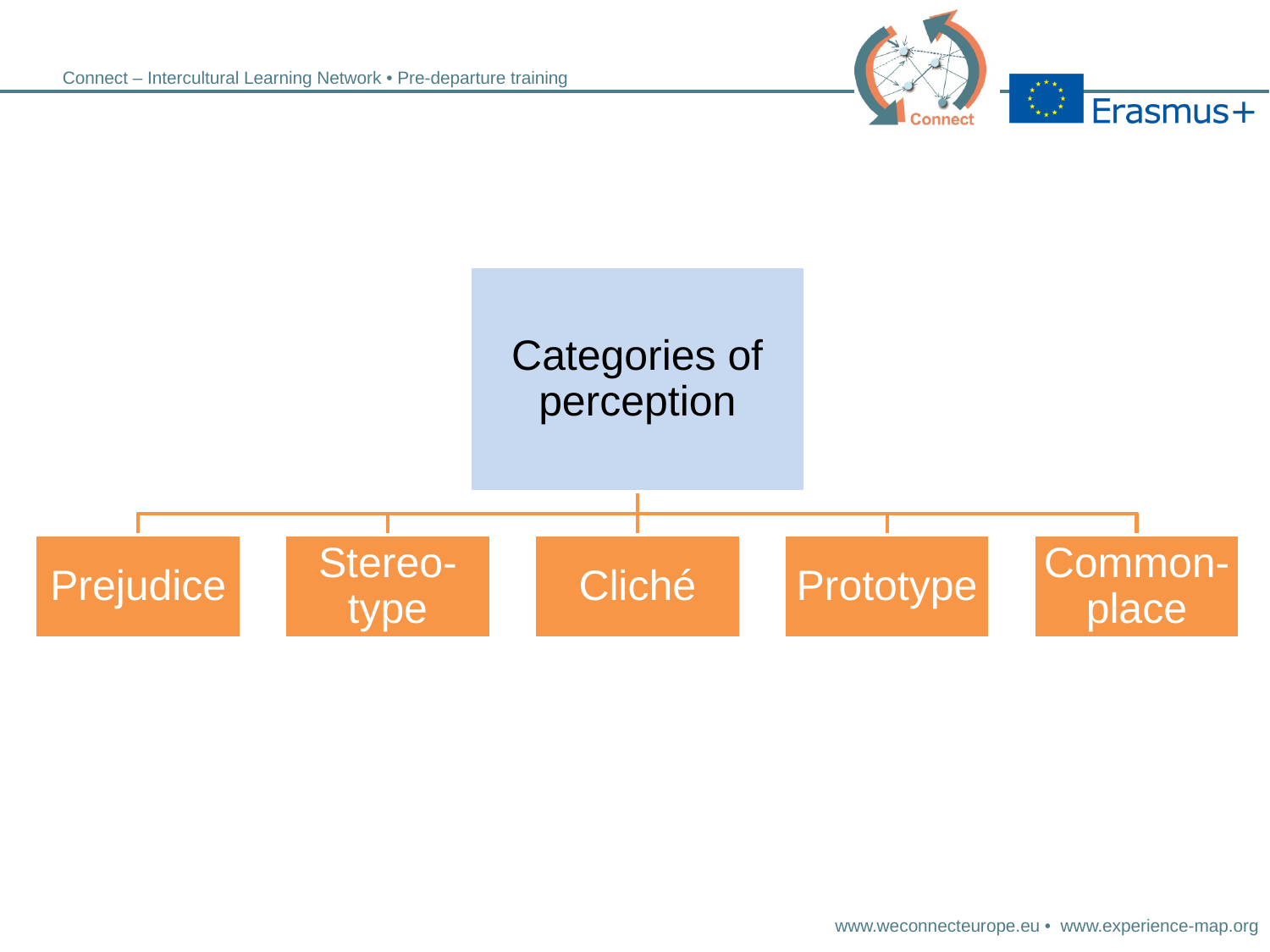

Categories of perception
Prejudice
Stereo-type
Cliché
Prototype
Common-place